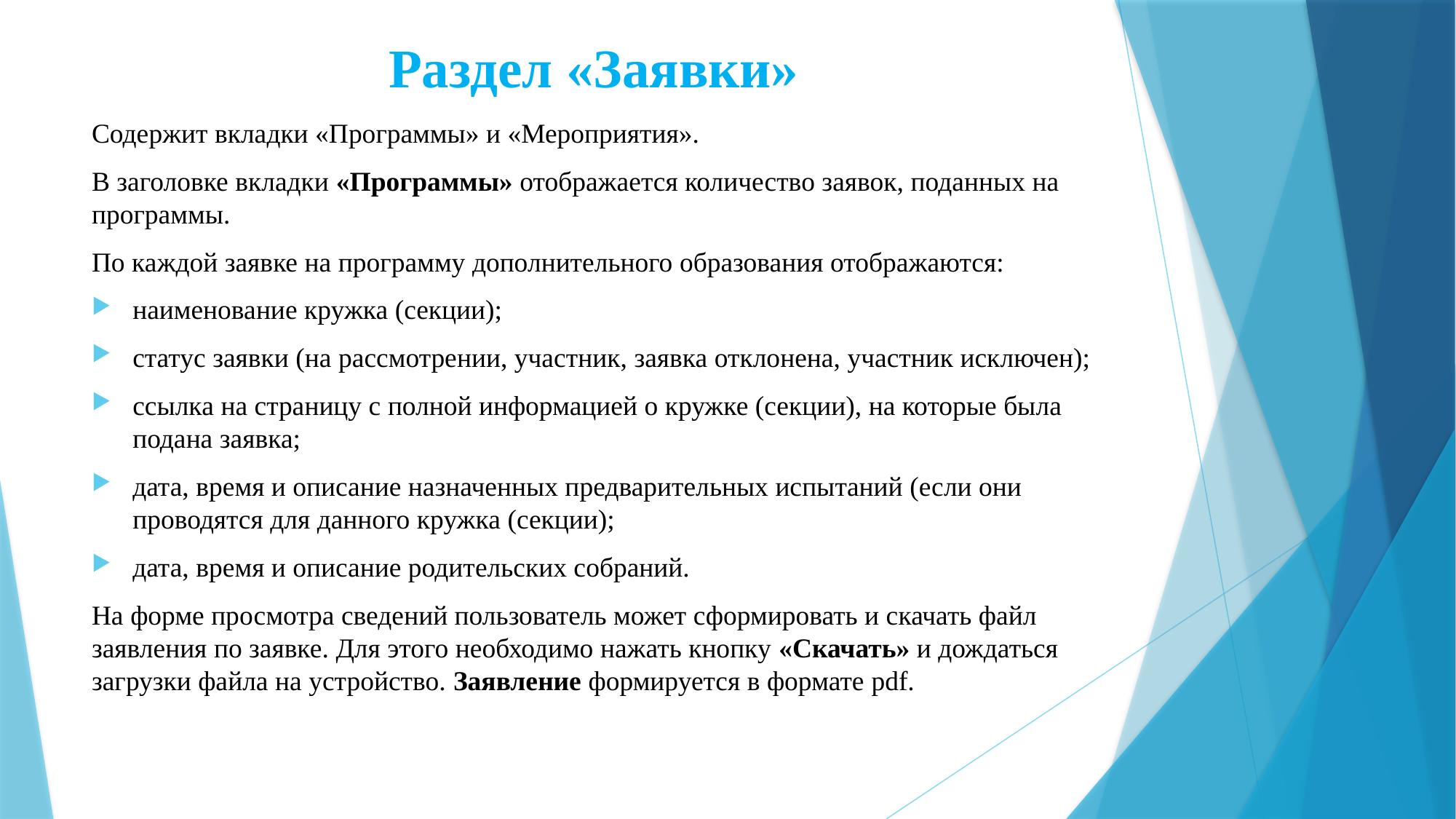

# Раздел «Заявки»
Содержит вкладки «Программы» и «Мероприятия».
В заголовке вкладки «Программы» отображается количество заявок, поданных на программы.
По каждой заявке на программу дополнительного образования отображаются:
наименование кружка (секции);
статус заявки (на рассмотрении, участник, заявка отклонена, участник исключен);
ссылка на страницу с полной информацией о кружке (секции), на которые была подана заявка;
дата, время и описание назначенных предварительных испытаний (если они проводятся для данного кружка (секции);
дата, время и описание родительских собраний.
На форме просмотра сведений пользователь может сформировать и скачать файл заявления по заявке. Для этого необходимо нажать кнопку «Скачать» и дождаться загрузки файла на устройство. Заявление формируется в формате pdf.